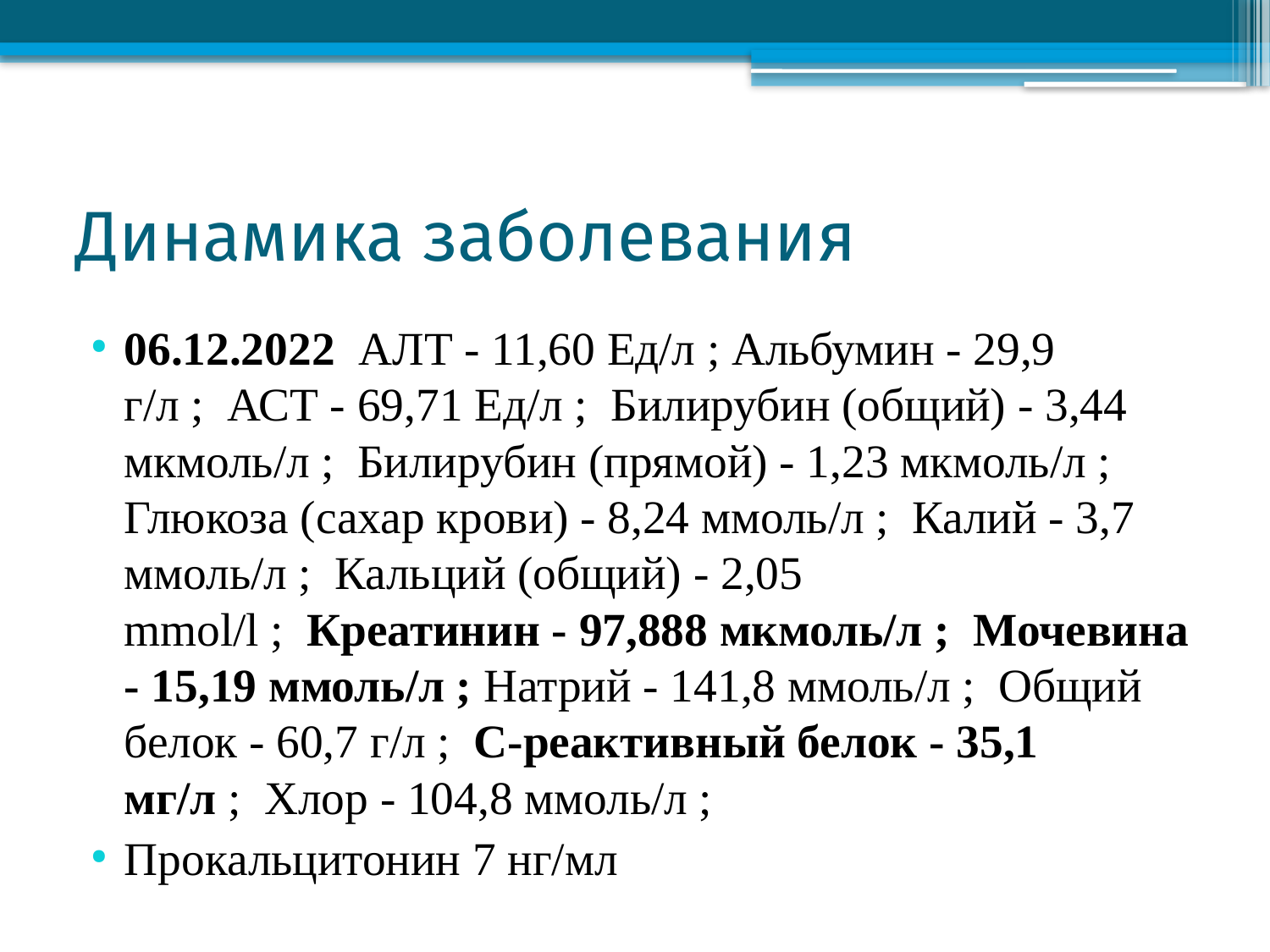

# Динамика заболевания
06.12.2022  АЛТ - 11,60 Ед/л ; Альбумин - 29,9 г/л ;  АСТ - 69,71 Ед/л ;  Билирубин (общий) - 3,44 мкмоль/л ;  Билирубин (прямой) - 1,23 мкмоль/л ; Глюкоза (сахар крови) - 8,24 ммоль/л ;  Калий - 3,7 ммоль/л ;  Кальций (общий) - 2,05 mmol/l ;  Креатинин - 97,888 мкмоль/л ;  Мочевина - 15,19 ммоль/л ; Натрий - 141,8 ммоль/л ;  Общий белок - 60,7 г/л ;  С-реактивный белок - 35,1 мг/л ;  Хлор - 104,8 ммоль/л ;
Прокальцитонин 7 нг/мл